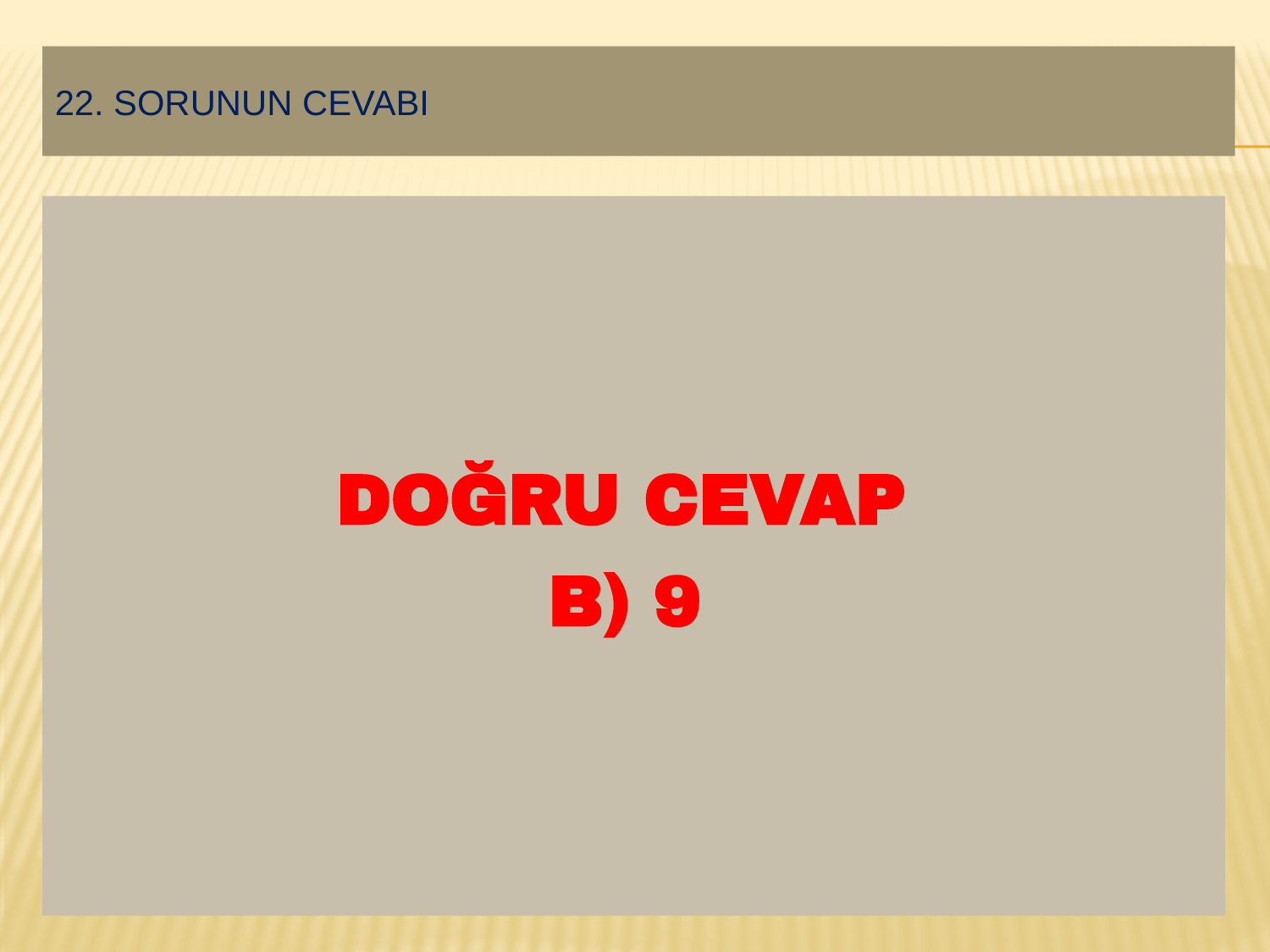

# 22. soruNUN CEVABI

          DOĞRU CEVAP
                     B) 9